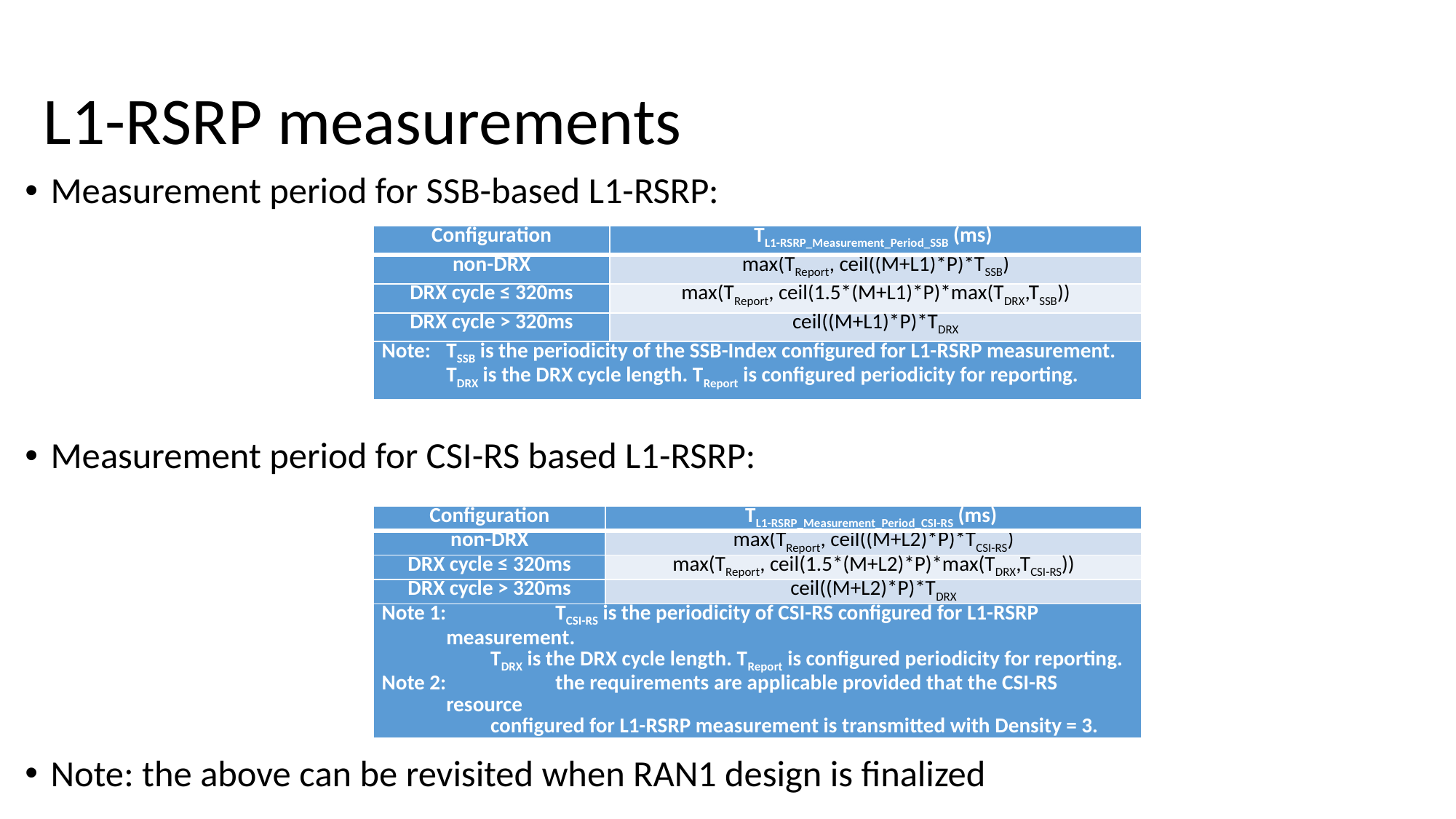

# L1-RSRP measurements
Measurement period for SSB-based L1-RSRP:

Measurement period for CSI-RS based L1-RSRP:

Note: the above can be revisited when RAN1 design is finalized
| Configuration | TL1-RSRP\_Measurement\_Period\_SSB (ms) |
| --- | --- |
| non-DRX | max(TReport, ceil((M+L1)\*P)\*TSSB) |
| DRX cycle ≤ 320ms | max(TReport, ceil(1.5\*(M+L1)\*P)\*max(TDRX,TSSB)) |
| DRX cycle > 320ms | ceil((M+L1)\*P)\*TDRX |
| Note: TSSB is the periodicity of the SSB-Index configured for L1-RSRP measurement. TDRX is the DRX cycle length. TReport is configured periodicity for reporting. |  |
| Configuration | TL1-RSRP\_Measurement\_Period\_CSI-RS (ms) |
| --- | --- |
| non-DRX | max(TReport, ceil((M+L2)\*P)\*TCSI-RS) |
| DRX cycle ≤ 320ms | max(TReport, ceil(1.5\*(M+L2)\*P)\*max(TDRX,TCSI-RS)) |
| DRX cycle > 320ms | ceil((M+L2)\*P)\*TDRX |
| Note 1: TCSI-RS is the periodicity of CSI-RS configured for L1-RSRP measurement. TDRX is the DRX cycle length. TReport is configured periodicity for reporting. Note 2: the requirements are applicable provided that the CSI-RS resource configured for L1-RSRP measurement is transmitted with Density = 3. |  |